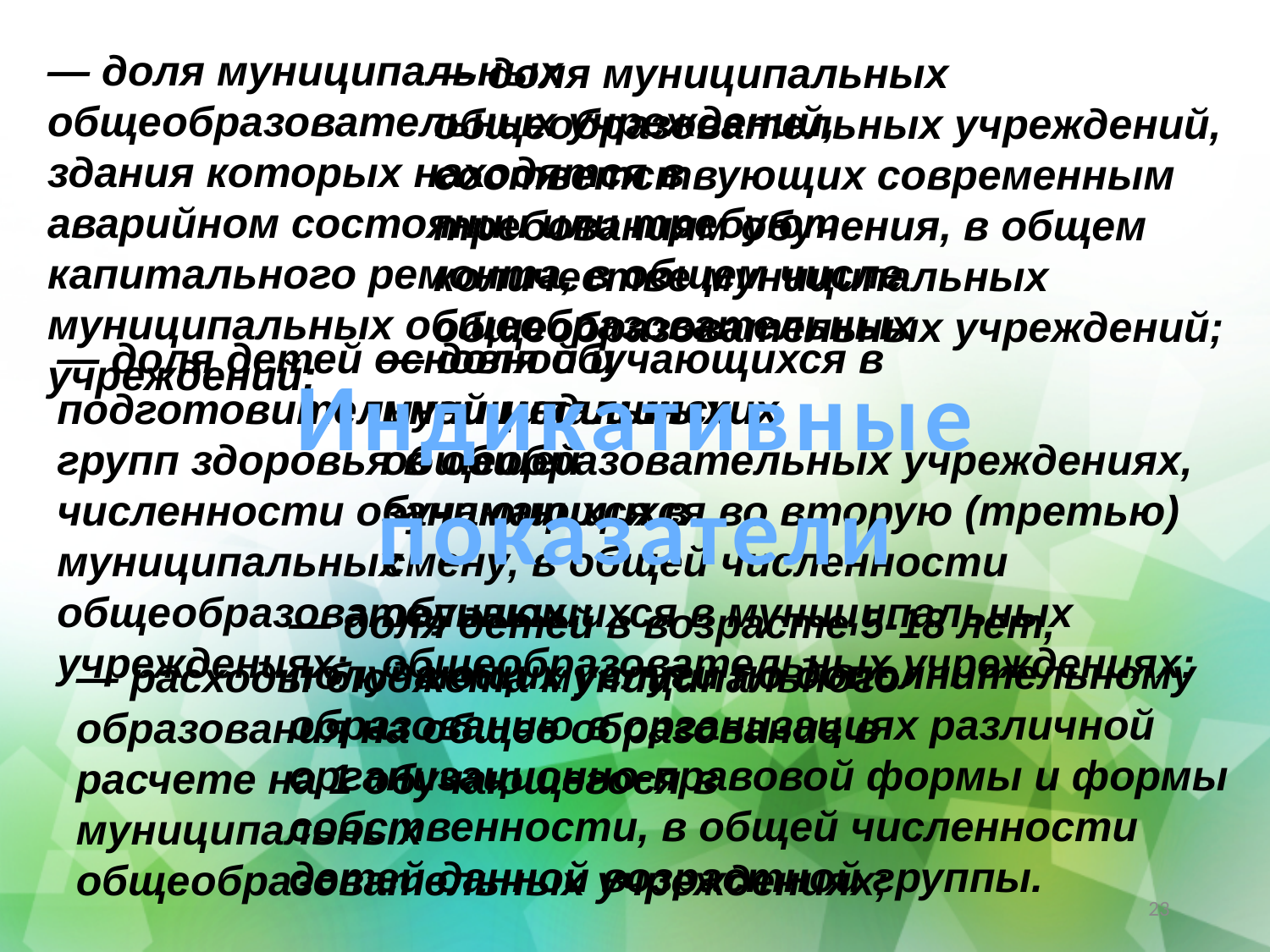

— доля муниципальных общеобразовательных учреждений, здания которых находятся в аварийном состоянии или требуют капитального ремонта, в общем числе муниципальных общеобразовательных учреждений;
— доля муниципальных общеобразовательных учреждений, соответствующих современным требованиям обучения, в общем количестве муниципальных общеобразовательных учреждений;
— доля обучающихся в муниципальных общеобразовательных учреждениях, занимающихся во вторую (третью) смену, в общей численности обучающихся в муниципальных общеобразовательных учреждениях;
— доля детей основной и подготовительной медицинских групп здоровья в общей численности обучающихся в муниципальных общеобразовательных учреждениях;
Индикативные
показатели
— доля детей в возрасте 5-18 лет, получающих услуги по дополнительному образованию в организациях различной организационно-правовой формы и формы собственности, в общей численности детей данной возрастной группы.
— расходы бюджета муниципального образования на общее образование в расчете на 1 обучающегося в муниципальных общеобразовательных учреждениях;
23